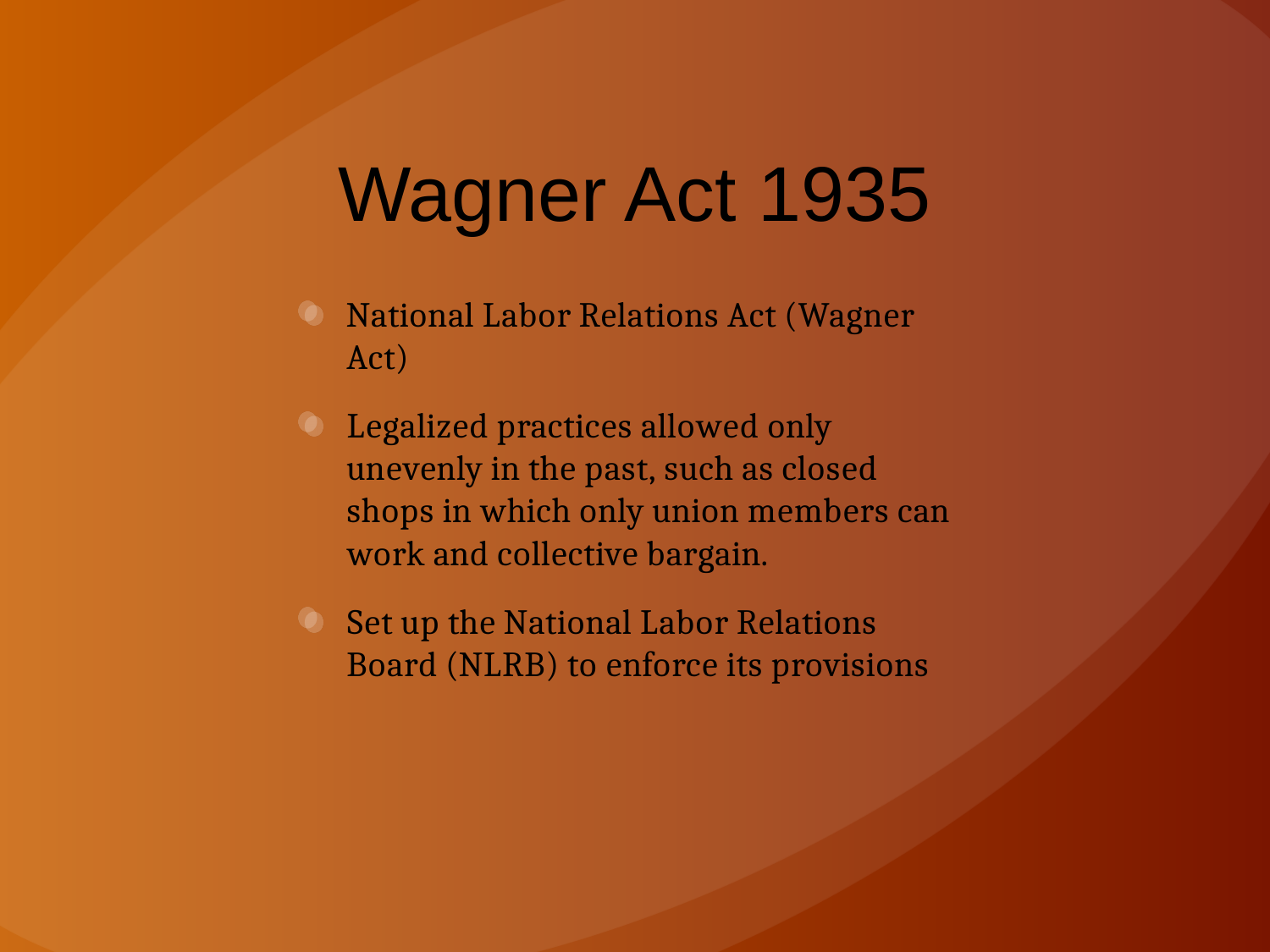

# Wagner Act 1935
National Labor Relations Act (Wagner Act)
Legalized practices allowed only unevenly in the past, such as closed shops in which only union members can work and collective bargain.
Set up the National Labor Relations Board (NLRB) to enforce its provisions